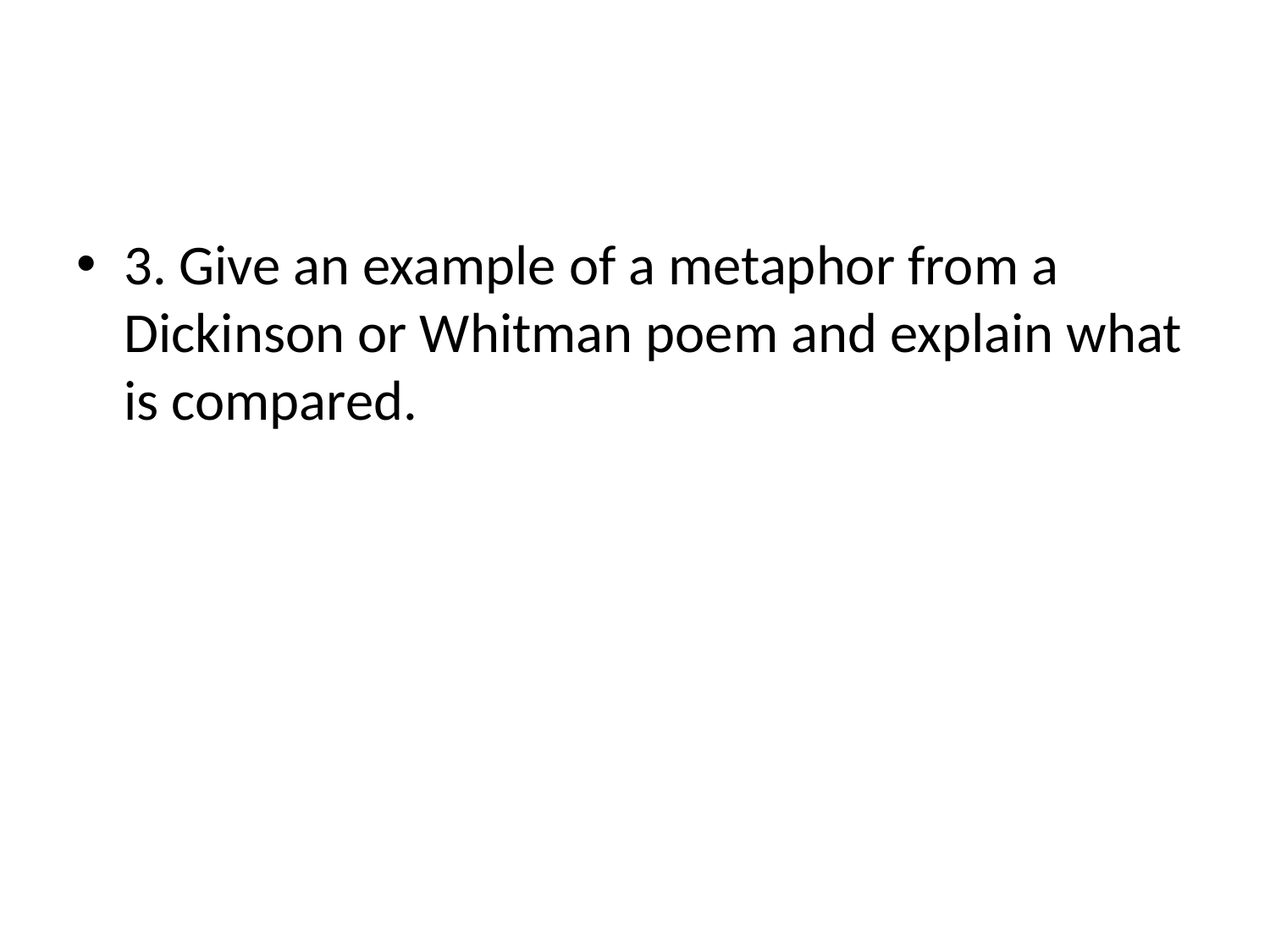

#
3. Give an example of a metaphor from a Dickinson or Whitman poem and explain what is compared.